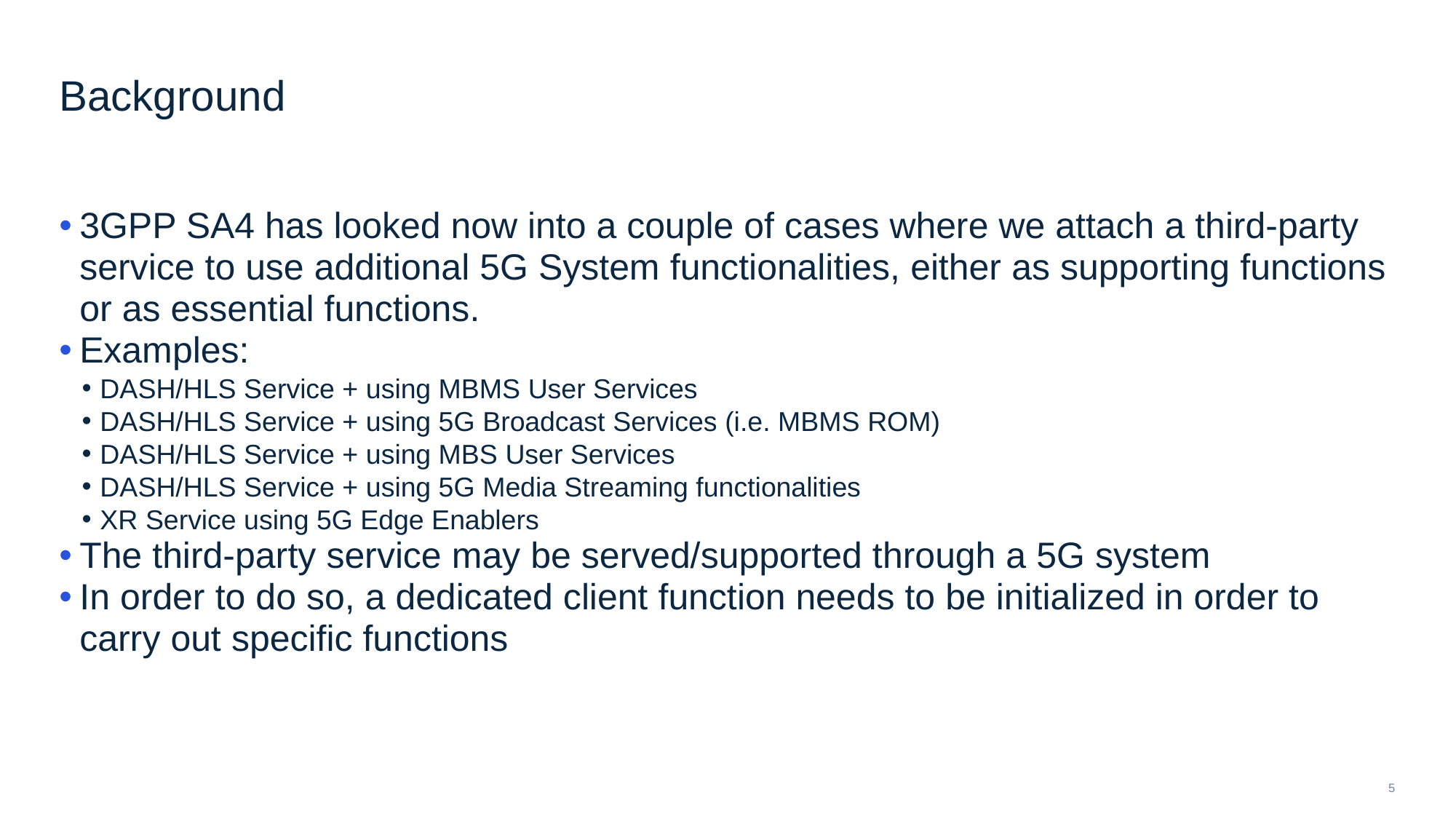

# Background

3GPP SA4 has looked now into a couple of cases where we attach a third-party service to use additional 5G System functionalities, either as supporting functions or as essential functions.
Examples:
DASH/HLS Service + using MBMS User Services
DASH/HLS Service + using 5G Broadcast Services (i.e. MBMS ROM)
DASH/HLS Service + using MBS User Services
DASH/HLS Service + using 5G Media Streaming functionalities
XR Service using 5G Edge Enablers
The third-party service may be served/supported through a 5G system
In order to do so, a dedicated client function needs to be initialized in order to carry out specific functions